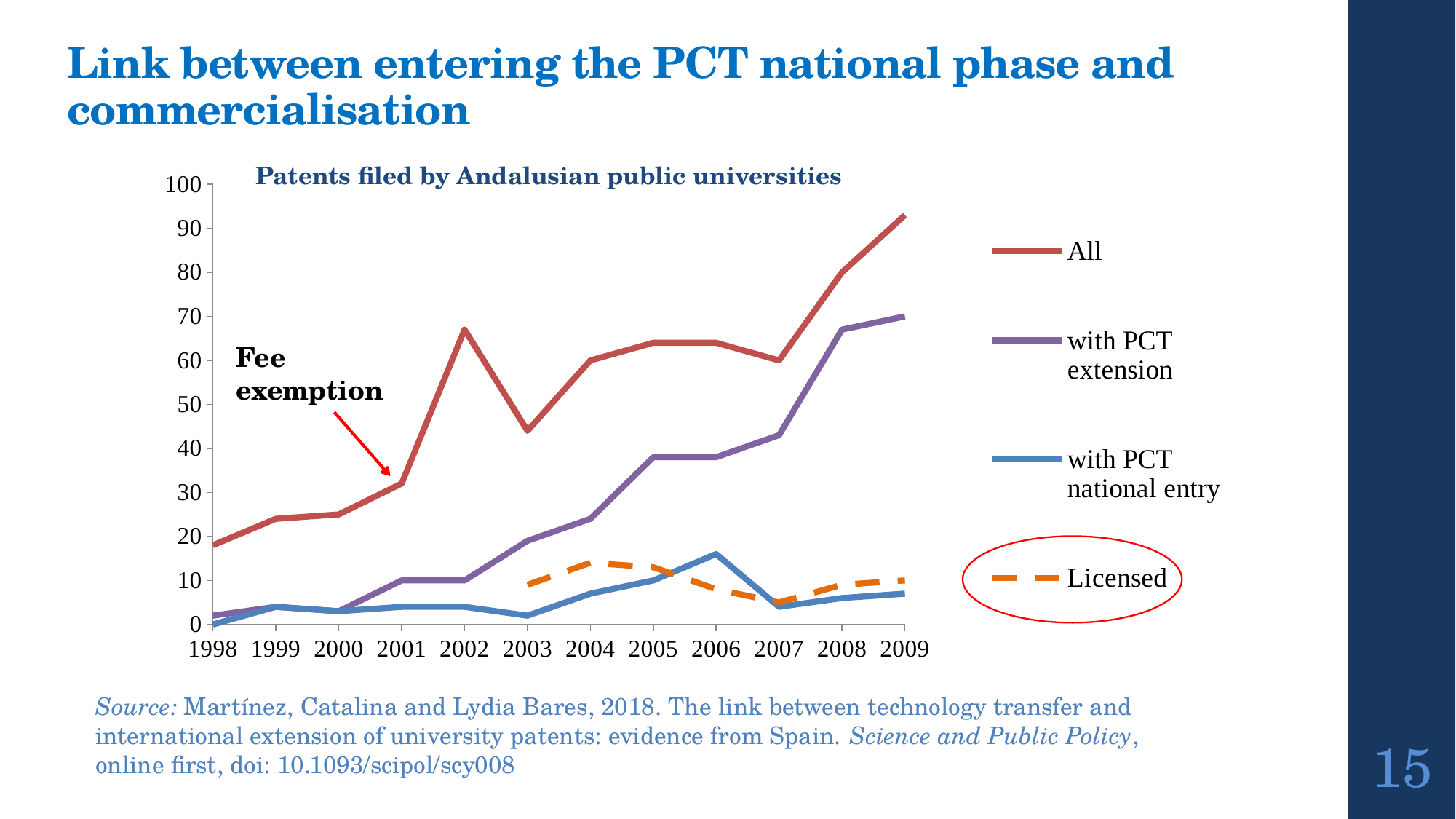

# Link between entering the PCT national phase and commercialisation
Patents filed by Andalusian public universities

### Chart

| Category | All | with PCT extension | with PCT national entry | Licensed |
|---|---|---|---|---|
| 1998 | 18.0 | 2.0 | 0.0 | None |
| 1999 | 24.0 | 4.0 | 4.0 | None |
| 2000 | 25.0 | 3.0 | 3.0 | None |
| 2001 | 32.0 | 10.0 | 4.0 | None |
| 2002 | 67.0 | 10.0 | 4.0 | None |
| 2003 | 44.0 | 19.0 | 2.0 | 9.0 |
| 2004 | 60.0 | 24.0 | 7.0 | 14.0 |
| 2005 | 64.0 | 38.0 | 10.0 | 13.0 |
| 2006 | 64.0 | 38.0 | 16.0 | 8.0 |
| 2007 | 60.0 | 43.0 | 4.0 | 5.0 |
| 2008 | 80.0 | 67.0 | 6.0 | 9.0 |
| 2009 | 93.0 | 70.0 | 7.0 | 10.0 |
Fee exemption

Source: Martínez, Catalina and Lydia Bares, 2018. The link between technology transfer and international extension of university patents: evidence from Spain. Science and Public Policy, online first, doi: 10.1093/scipol/scy008
15